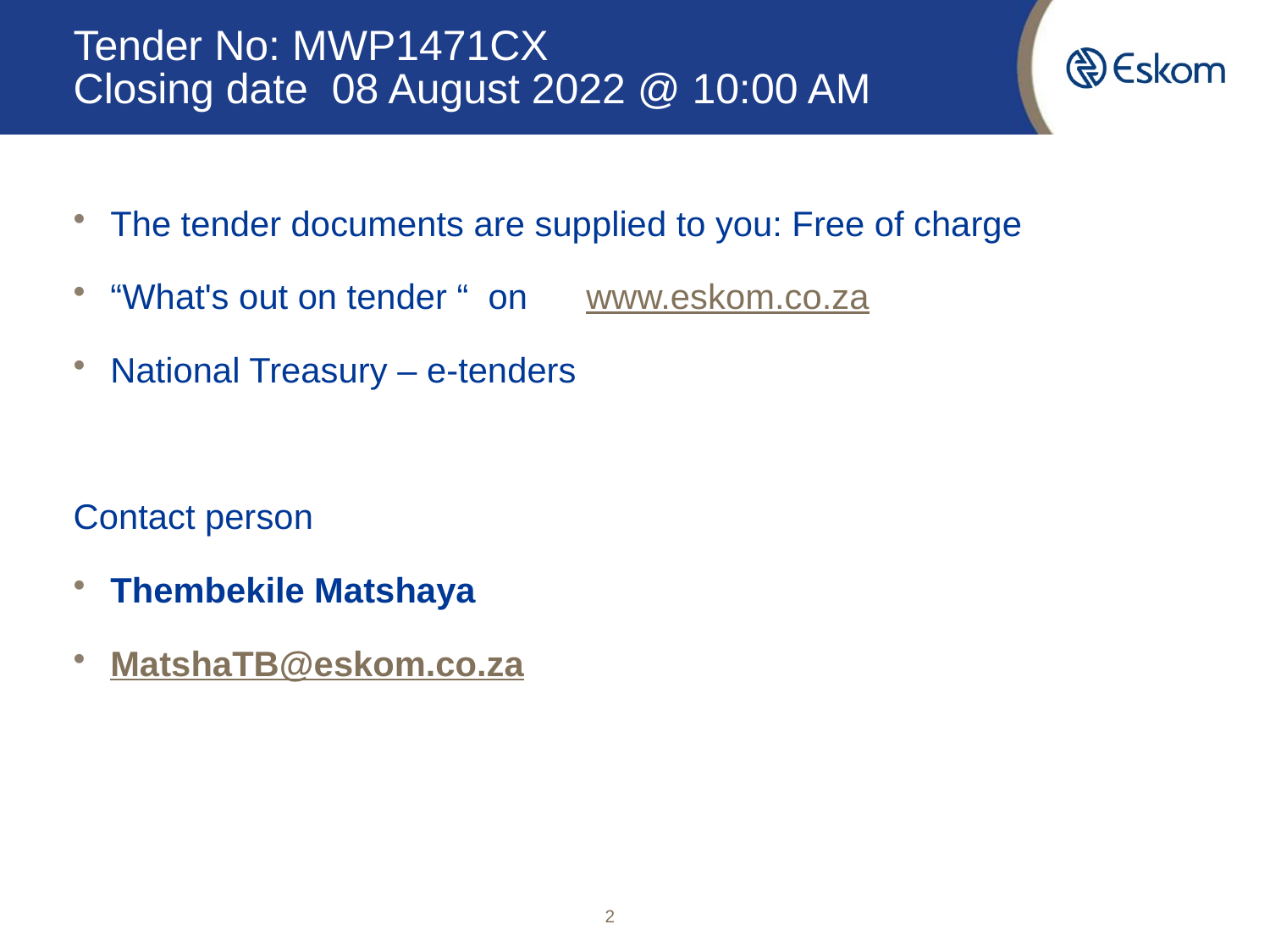

# Tender No: MWP1471CX Closing date  08 August 2022 @ 10:00 AM
The tender documents are supplied to you: Free of charge
“What's out on tender “  on      www.eskom.co.za
National Treasury – e-tenders

Contact person
Thembekile Matshaya
MatshaTB@eskom.co.za

2